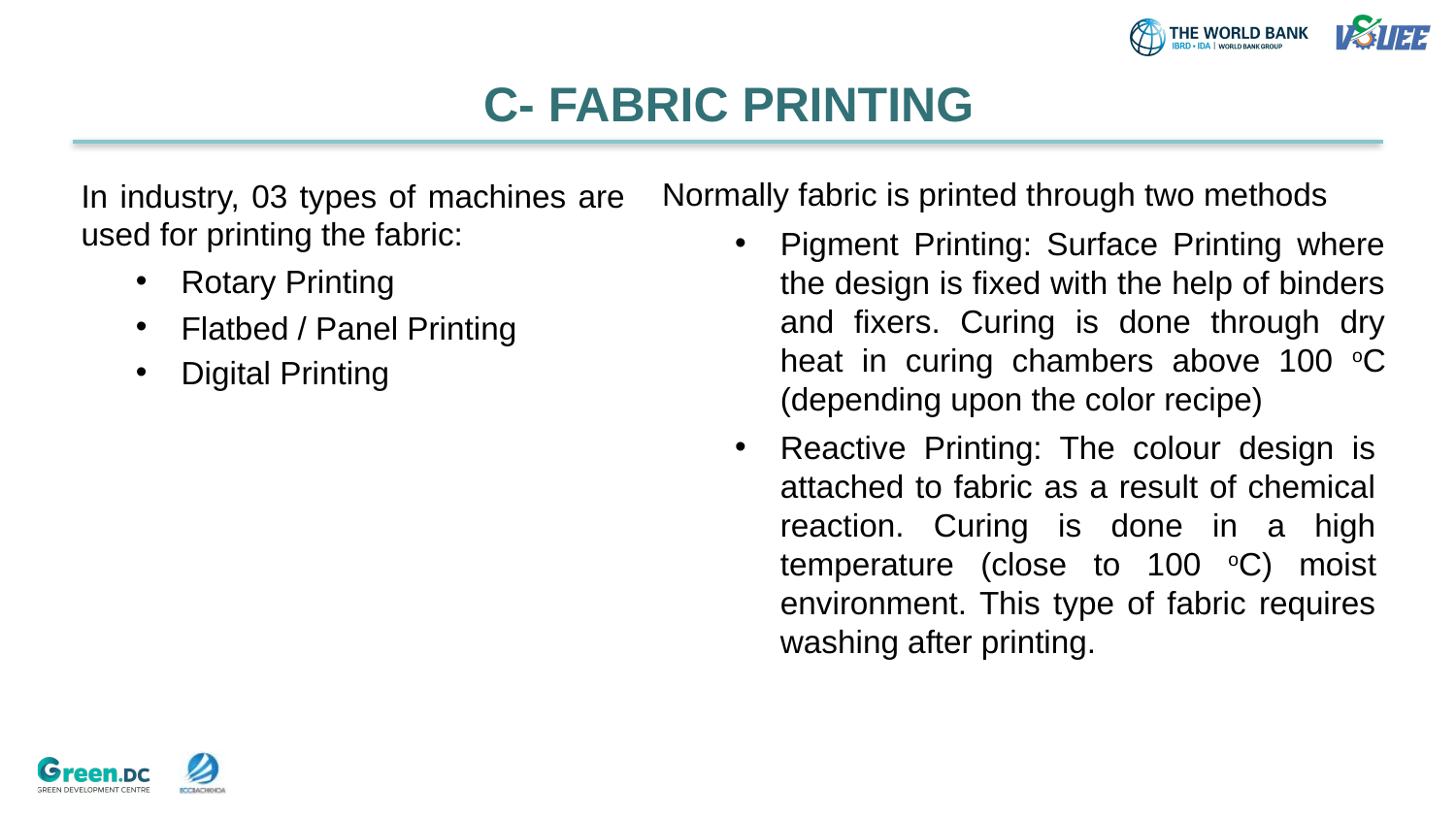

# C- FABRIC PRINTING
Normally fabric is printed through two methods
Pigment Printing: Surface Printing where the design is fixed with the help of binders and fixers. Curing is done through dry heat in curing chambers above 100 oC (depending upon the color recipe)
Reactive Printing: The colour design is attached to fabric as a result of chemical reaction. Curing is done in a high temperature (close to 100 oC) moist environment. This type of fabric requires washing after printing.
In industry, 03 types of machines are used for printing the fabric:
Rotary Printing
Flatbed / Panel Printing
Digital Printing